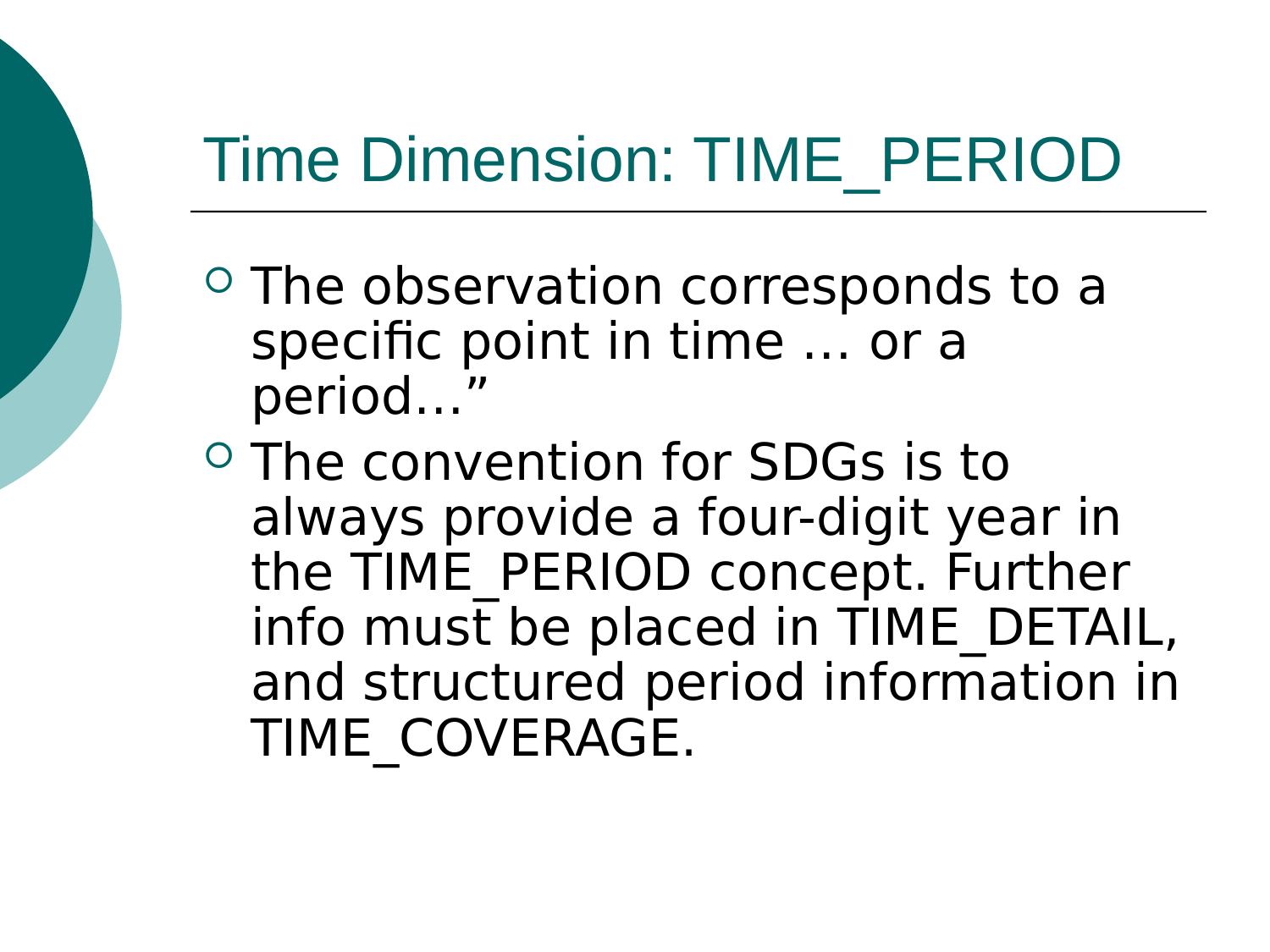

# Time Dimension: TIME_PERIOD
The observation corresponds to a specific point in time … or a period…”
The convention for SDGs is to always provide a four-digit year in the TIME_PERIOD concept. Further info must be placed in TIME_DETAIL, and structured period information in TIME_COVERAGE.